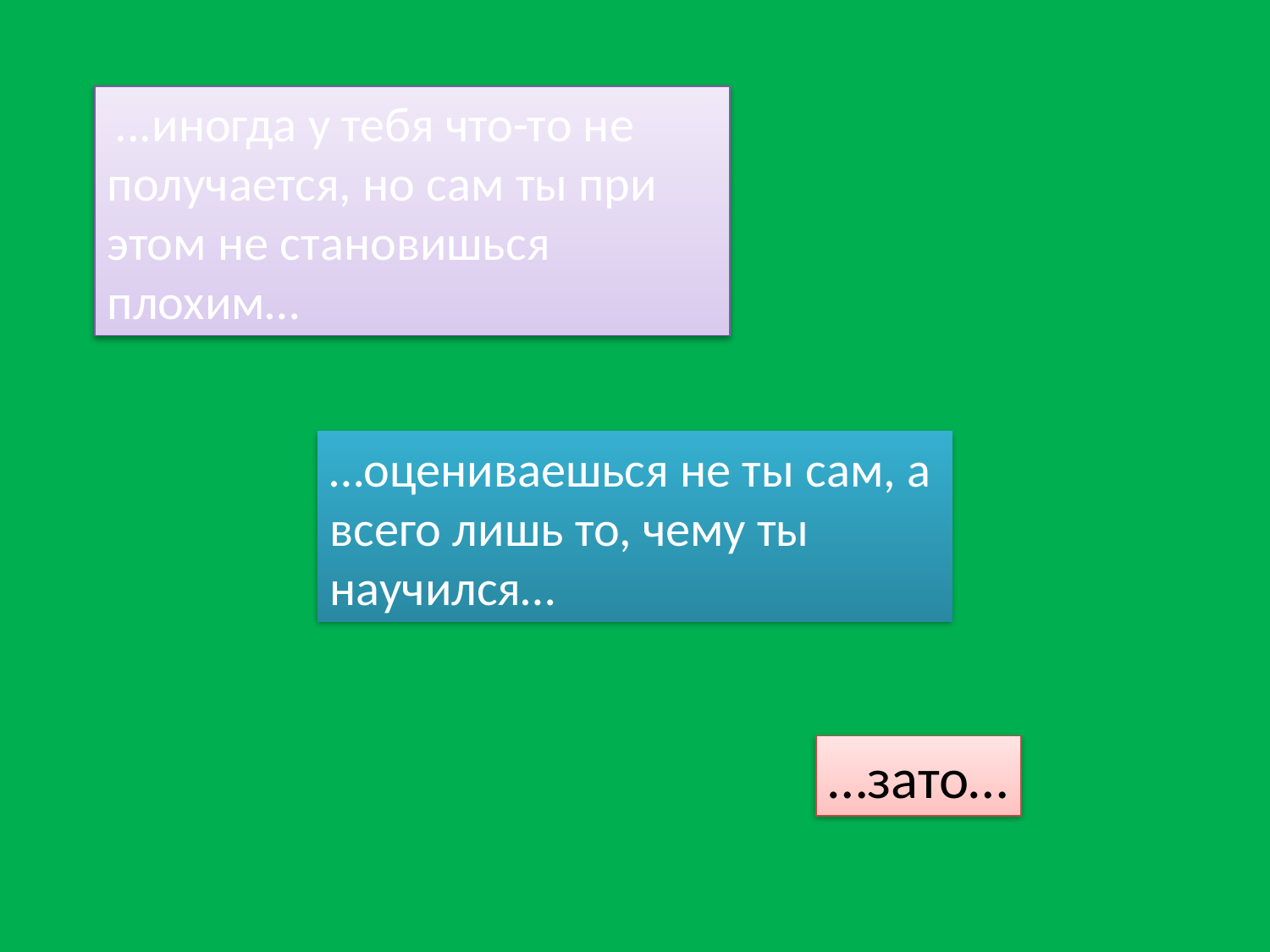

...иногда у тебя что-то не получается, но сам ты при этом не становишься плохим…
…оцениваешься не ты сам, а всего лишь то, чему ты научился…
…зато…